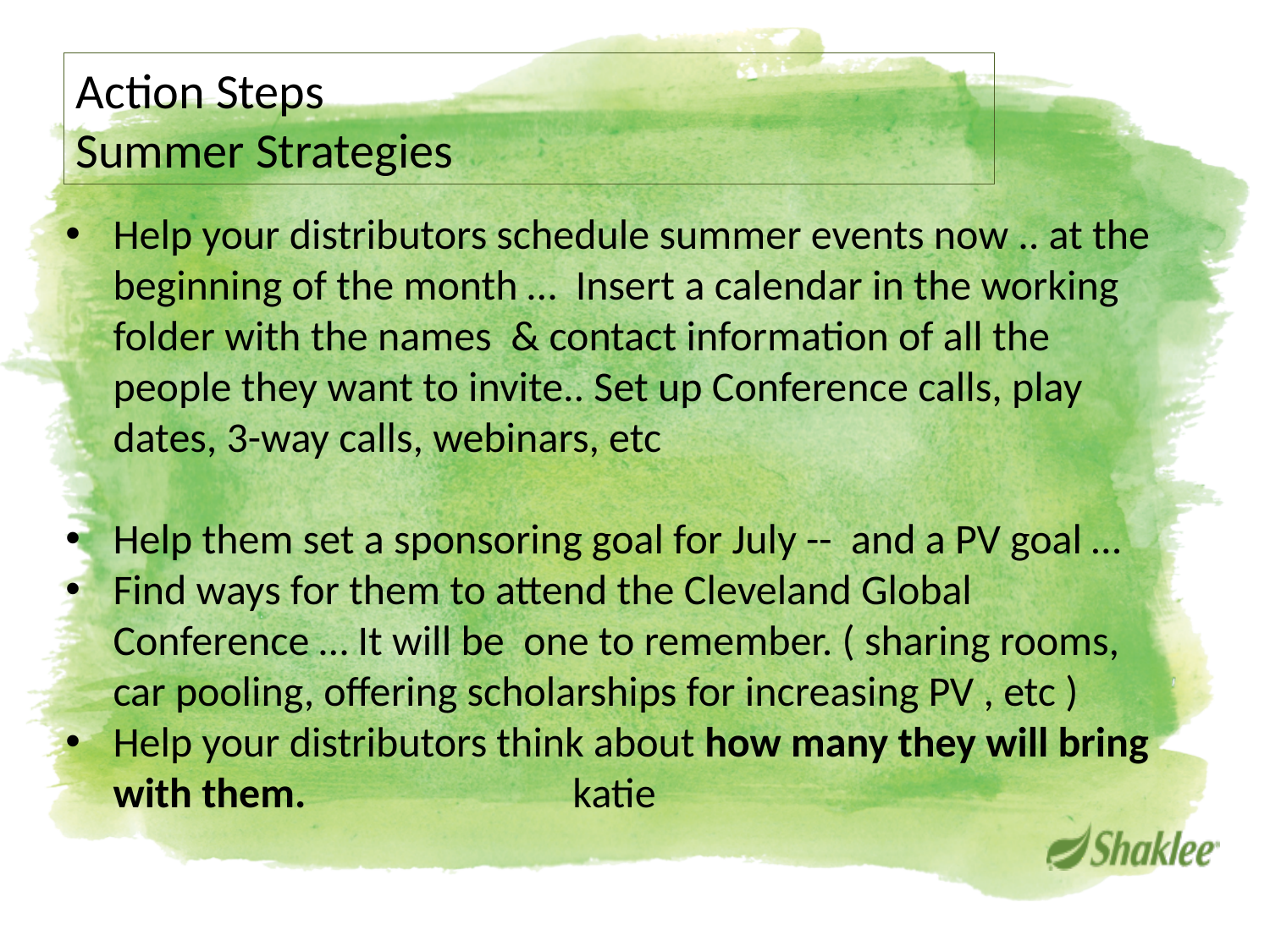

Action Steps
Summer Strategies
Help your distributors schedule summer events now .. at the beginning of the month …  Insert a calendar in the working folder with the names  & contact information of all the people they want to invite.. Set up Conference calls, play dates, 3-way calls, webinars, etc

Help them set a sponsoring goal for July --  and a PV goal …
Find ways for them to attend the Cleveland Global Conference … It will be  one to remember. ( sharing rooms, car pooling, offering scholarships for increasing PV , etc )
Help your distributors think about how many they will bring with them.                            katie